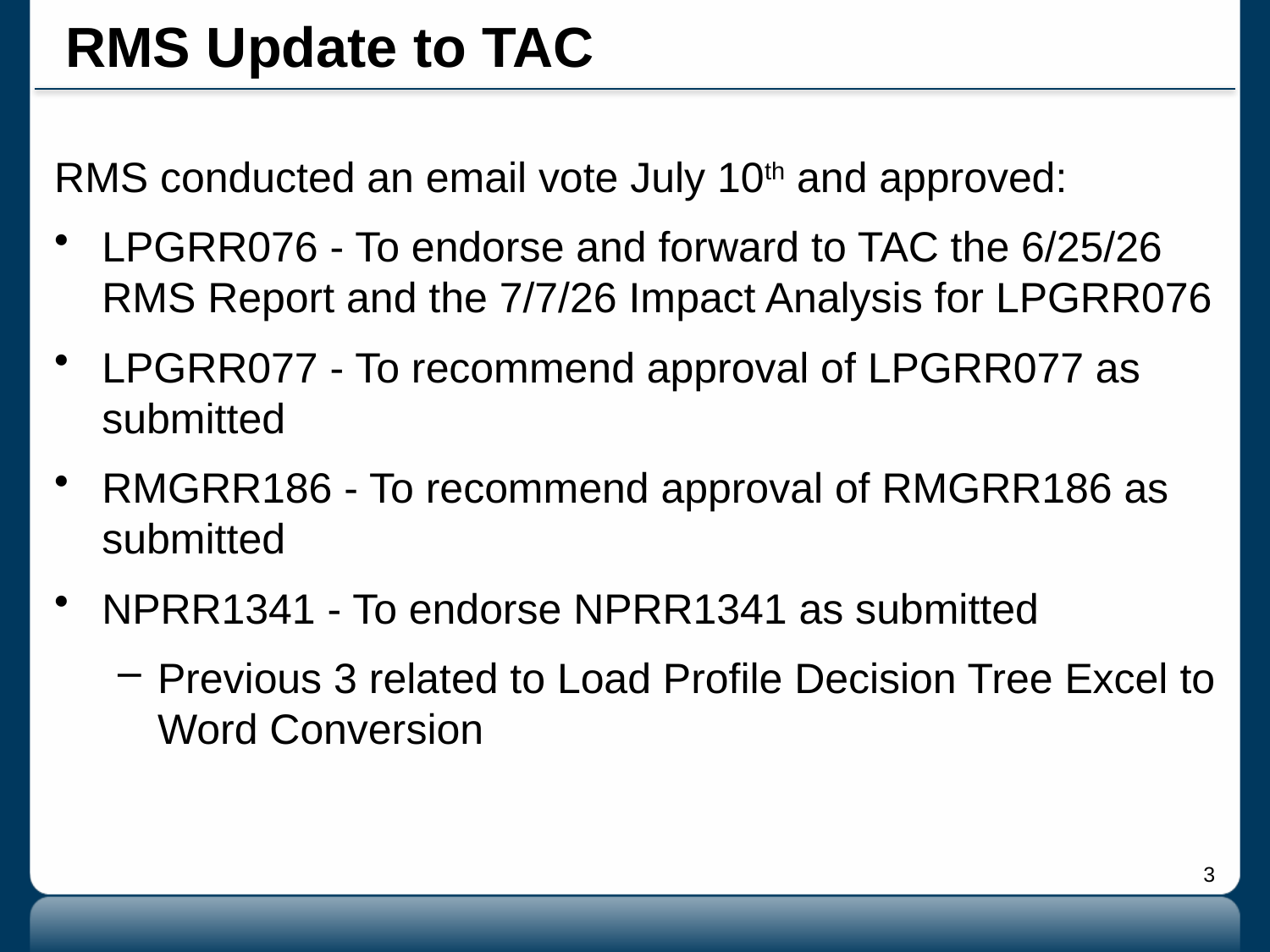

# RMS Update to TAC
RMS conducted an email vote July 10th and approved:
LPGRR076 - To endorse and forward to TAC the 6/25/26 RMS Report and the 7/7/26 Impact Analysis for LPGRR076
LPGRR077 - To recommend approval of LPGRR077 as submitted
RMGRR186 - To recommend approval of RMGRR186 as submitted
NPRR1341 - To endorse NPRR1341 as submitted
Previous 3 related to Load Profile Decision Tree Excel to Word Conversion